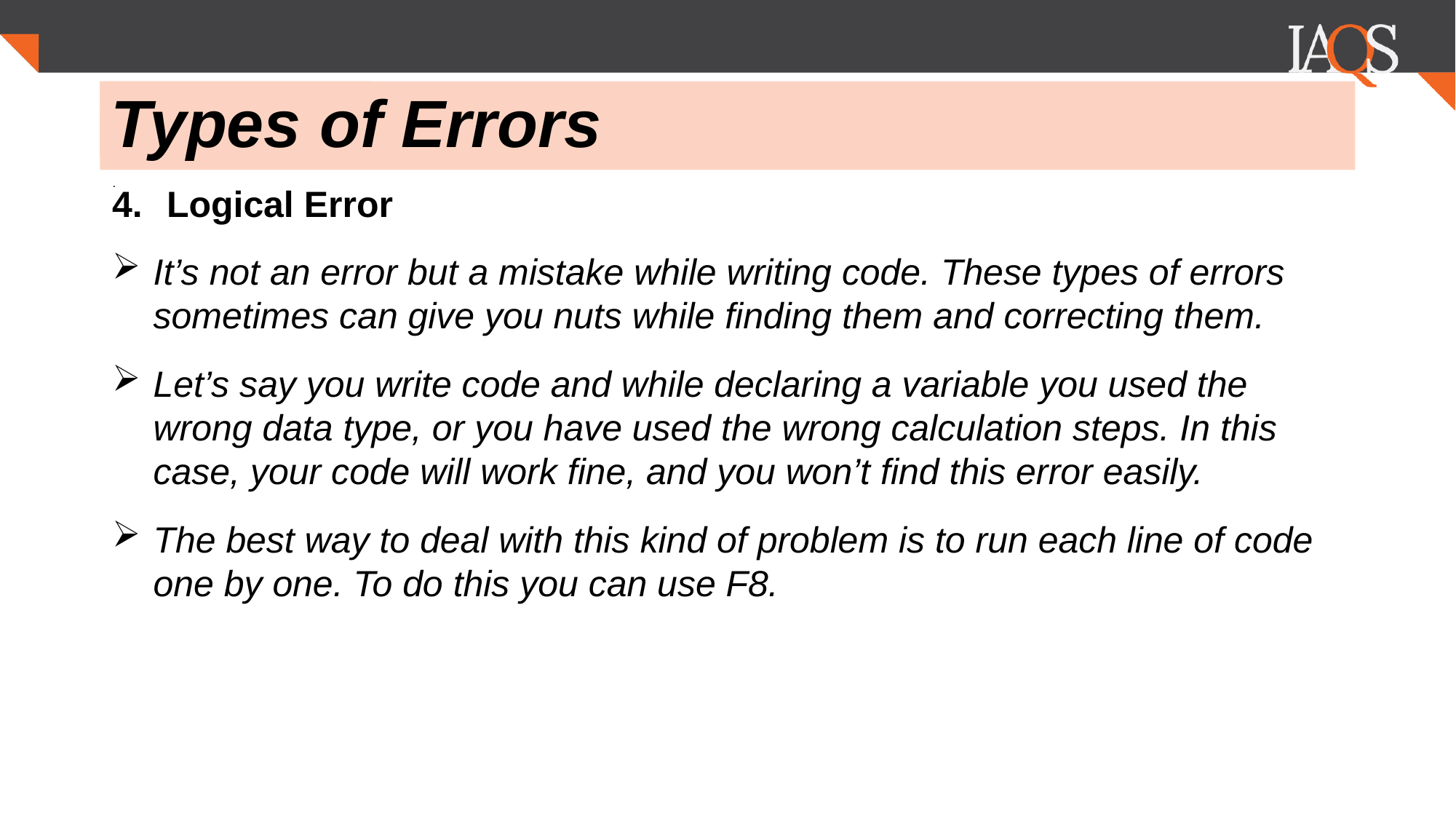

# Types of Errors

.
Logical Error
It’s not an error but a mistake while writing code. These types of errors sometimes can give you nuts while finding them and correcting them.
Let’s say you write code and while declaring a variable you used the wrong data type, or you have used the wrong calculation steps. In this case, your code will work fine, and you won’t find this error easily.
The best way to deal with this kind of problem is to run each line of code one by one. To do this you can use F8.